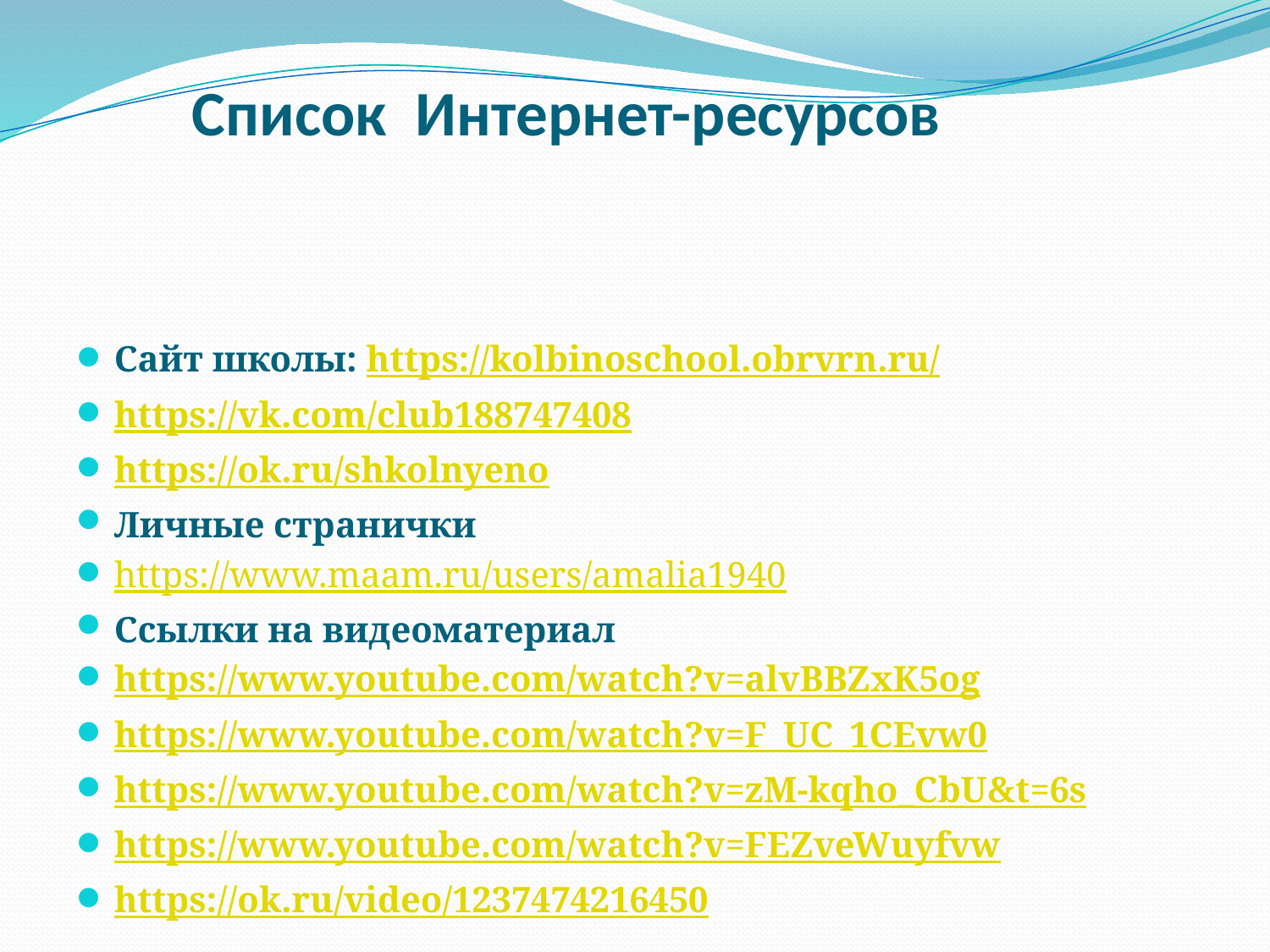

# Список  Интернет-ресурсов

Сайт школы: https://kolbinoschool.obrvrn.ru/
https://vk.com/club188747408
https://ok.ru/shkolnyeno
Личные странички
https://www.maam.ru/users/amalia1940
Ссылки на видеоматериал
https://www.youtube.com/watch?v=alvBBZxK5og
https://www.youtube.com/watch?v=F_UC_1CEvw0
https://www.youtube.com/watch?v=zM-kqho_CbU&t=6s
https://www.youtube.com/watch?v=FEZveWuyfvw
https://ok.ru/video/1237474216450